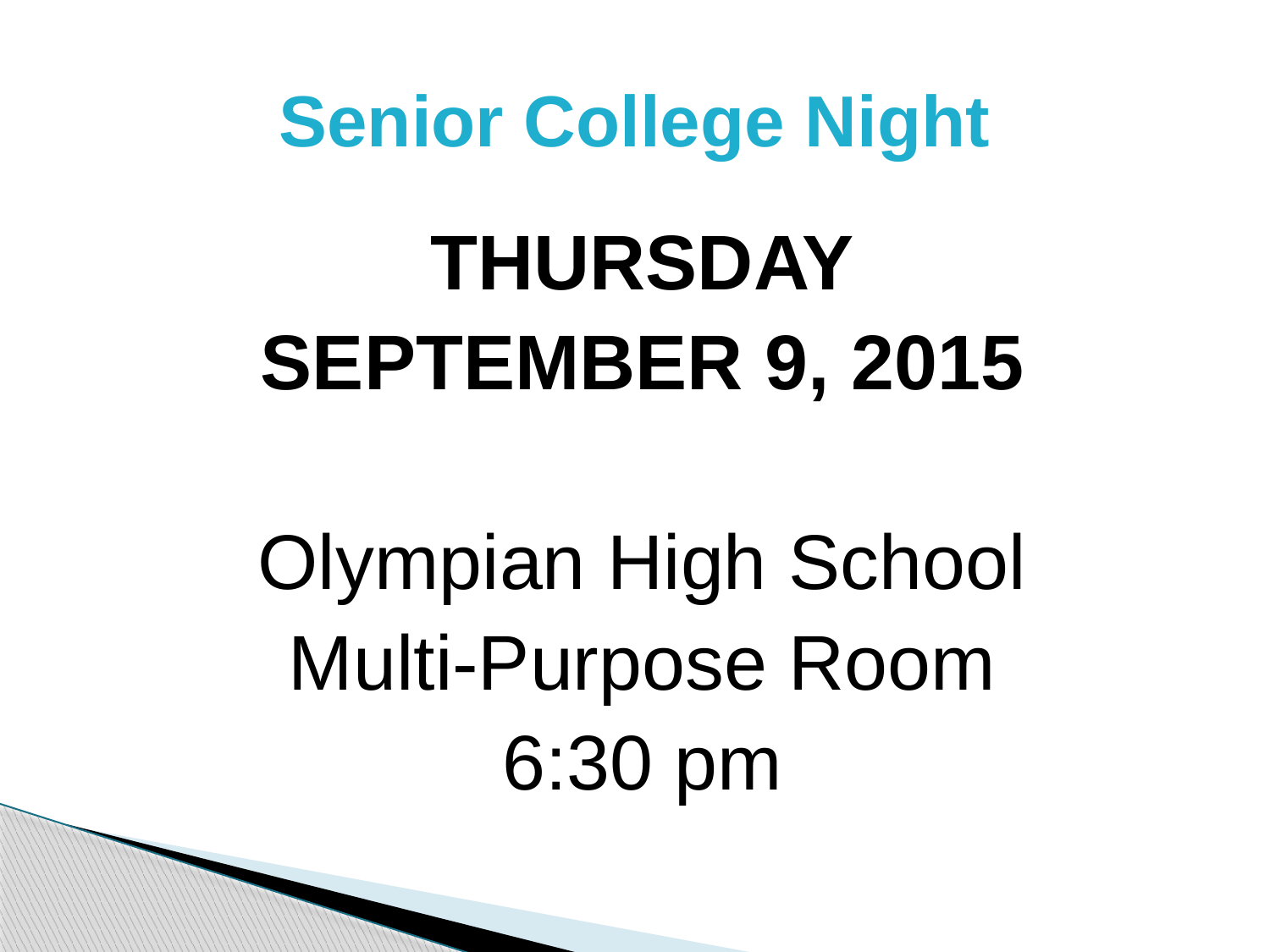

# Senior College Night
THURSDAY
SEPTEMBER 9, 2015

Olympian High School
Multi-Purpose Room
6:30 pm